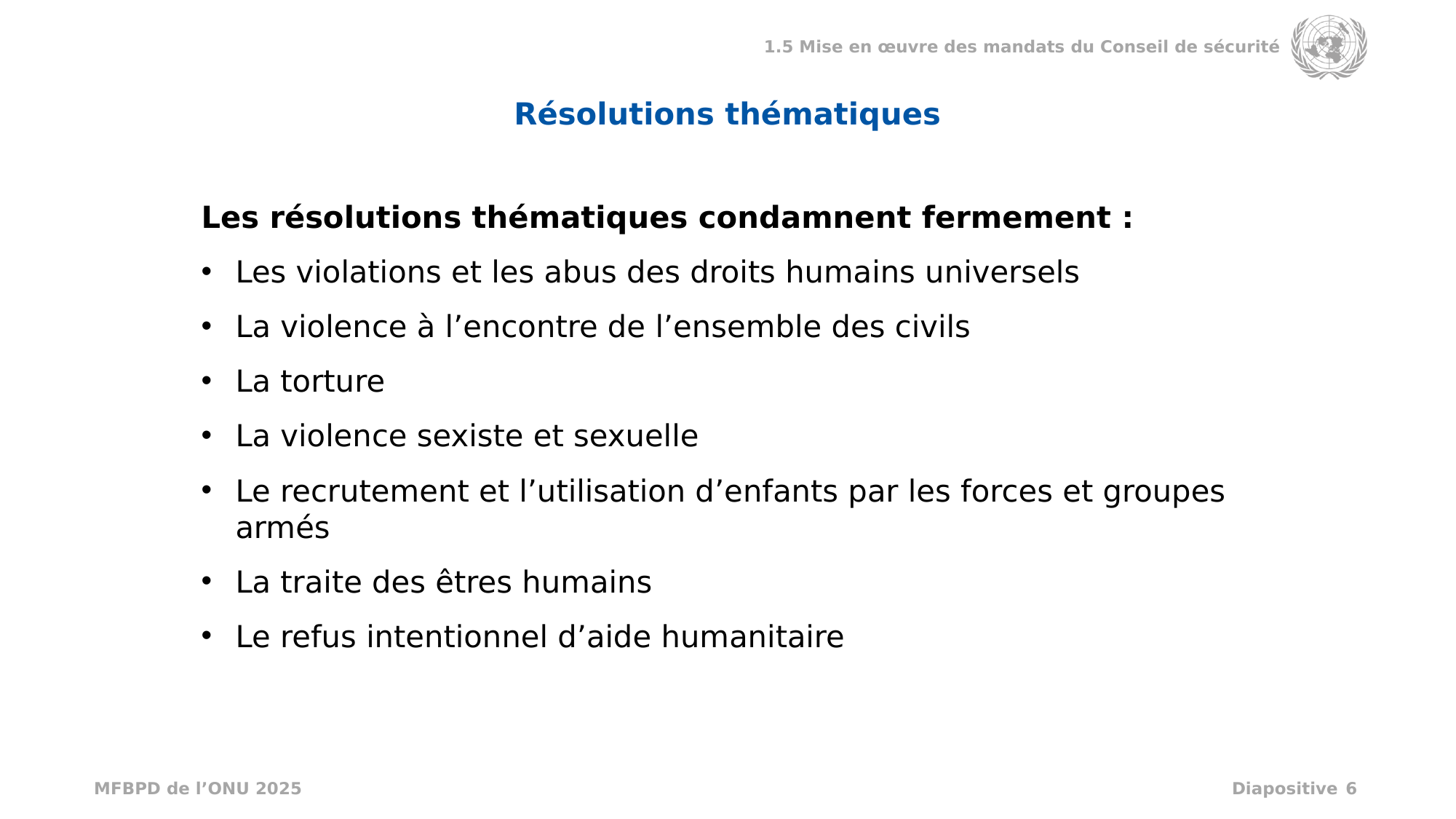

Résolutions thématiques
Les résolutions thématiques condamnent fermement :
Les violations et les abus des droits humains universels
La violence à l’encontre de l’ensemble des civils
La torture
La violence sexiste et sexuelle
Le recrutement et l’utilisation d’enfants par les forces et groupes armés
La traite des êtres humains
Le refus intentionnel d’aide humanitaire